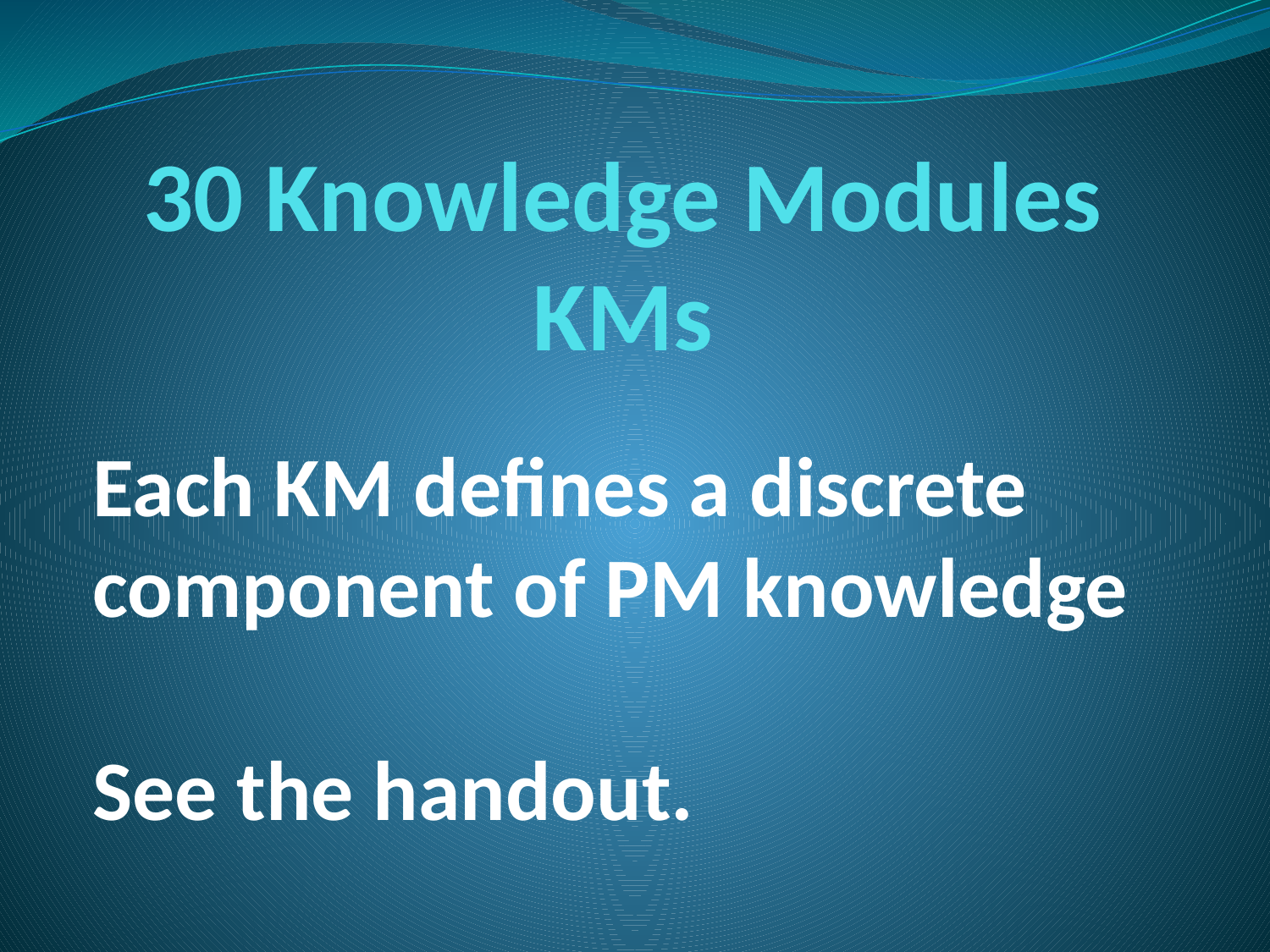

# 30 Knowledge Modules KMs
Each KM defines a discrete component of PM knowledge

See the handout.